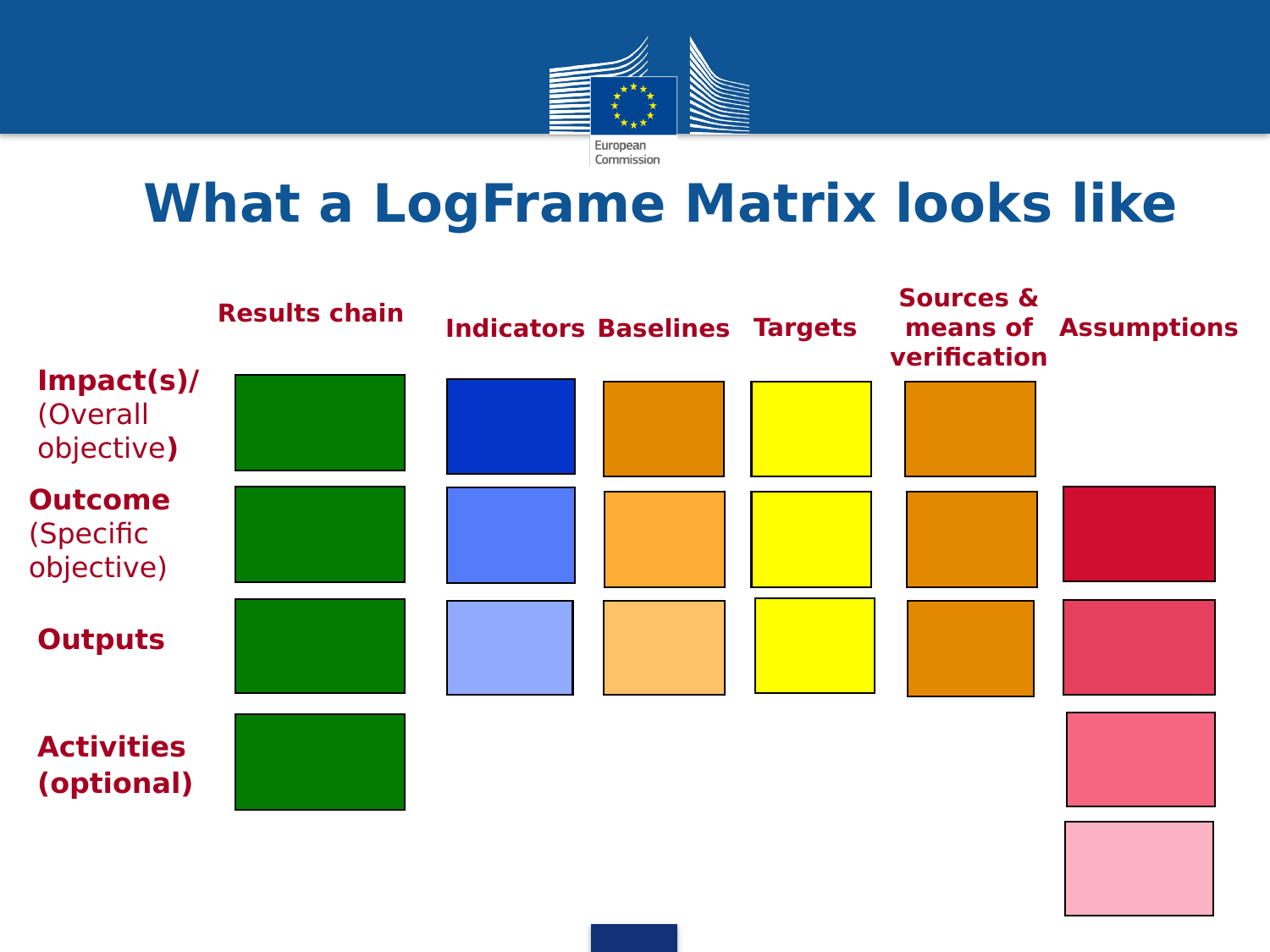

What a LogFrame Matrix looks like
Sources & means of verification
Results chain
Targets
Assumptions
Indicators
 Baselines
Impact(s)/ (Overall objective)

Outcome (Specific objective)

Outputs

Activities
(optional)